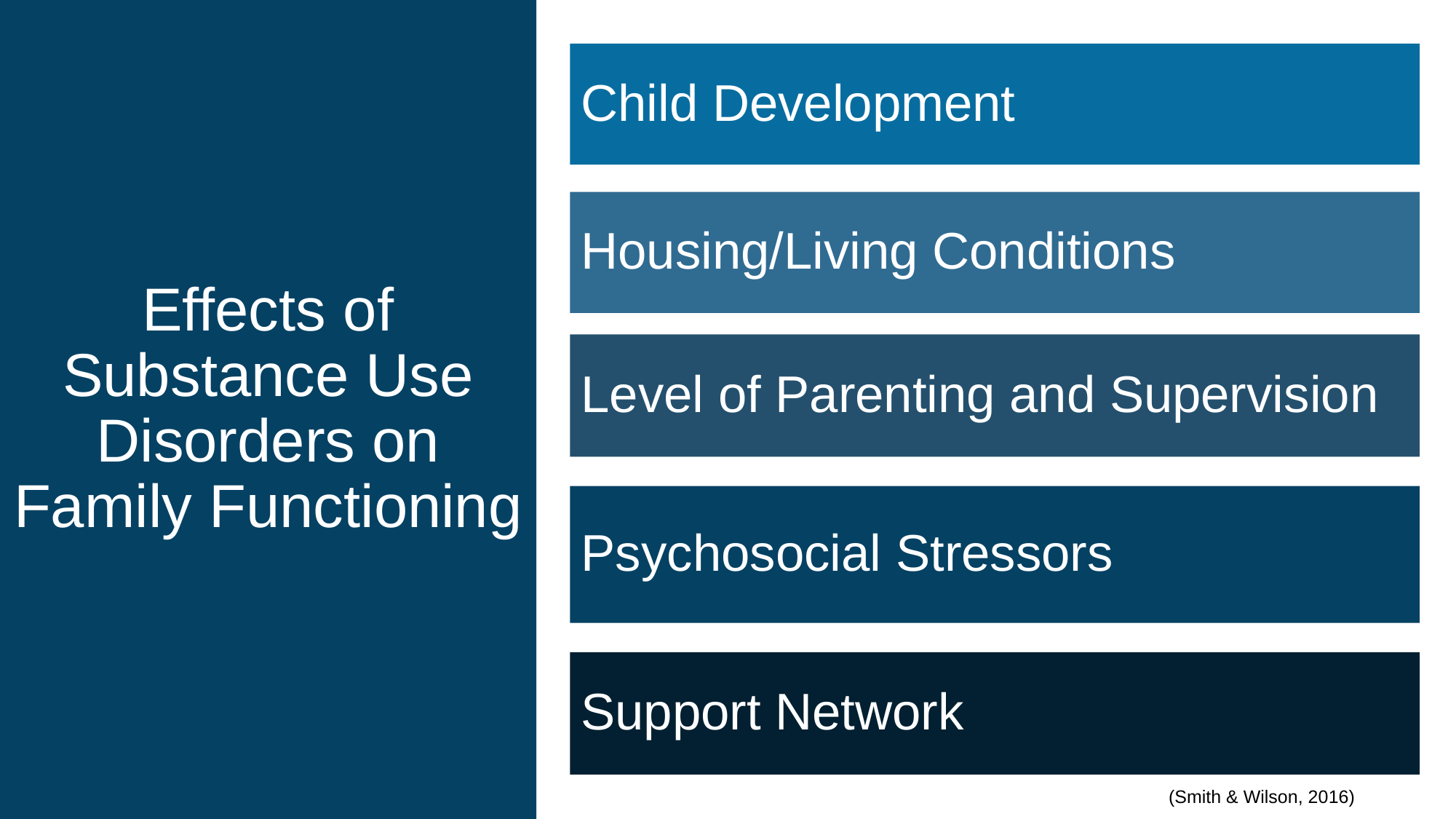

# Effects of Substance Use Disorders on Family Functioning
Child Development
Housing/Living Conditions
Level of Parenting and Supervision
Psychosocial Stressors
Support Network
(Smith & Wilson, 2016)